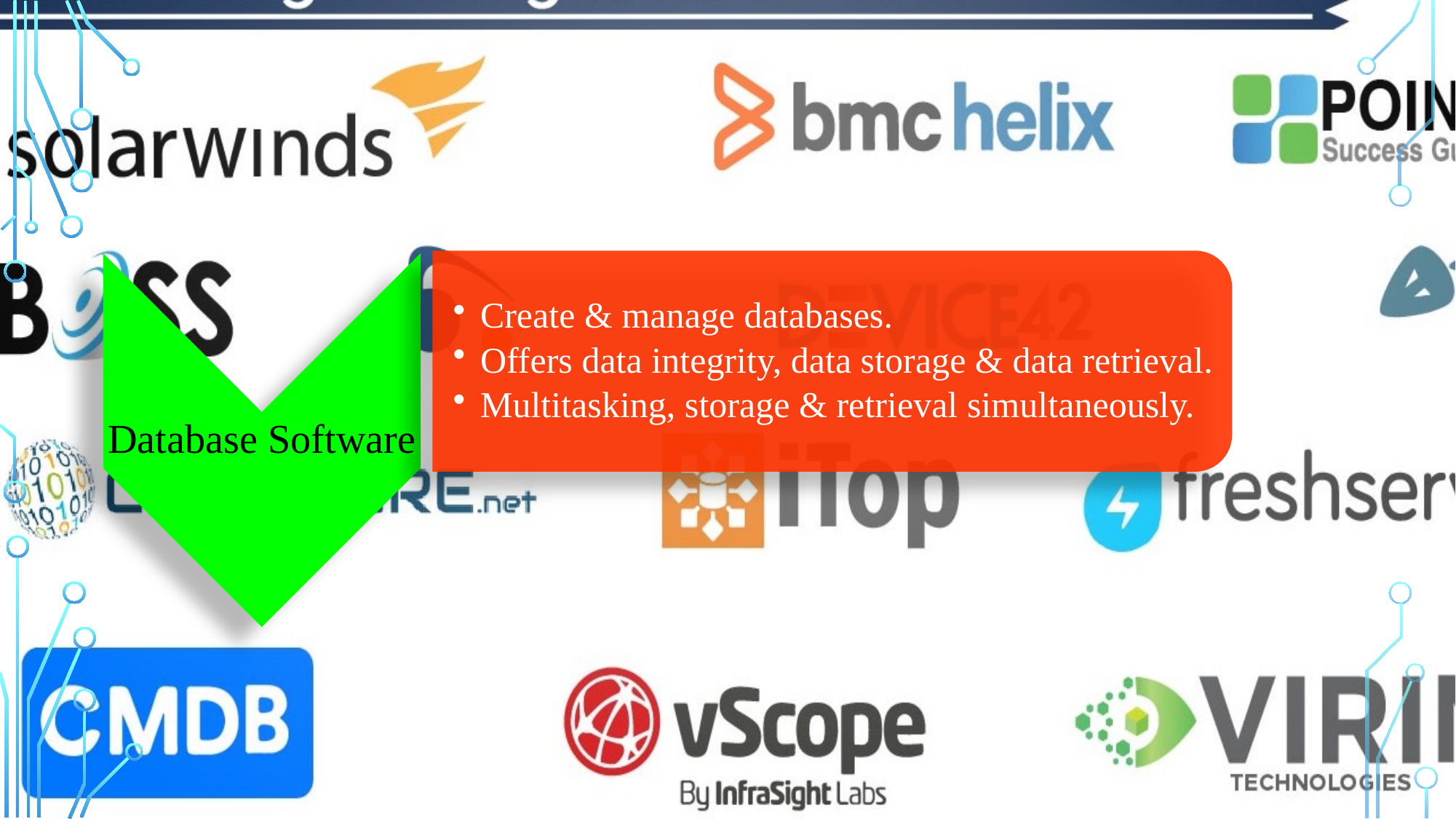

Database Software
Create & manage databases.
Offers data integrity, data storage & data retrieval.
Multitasking, storage & retrieval simultaneously.